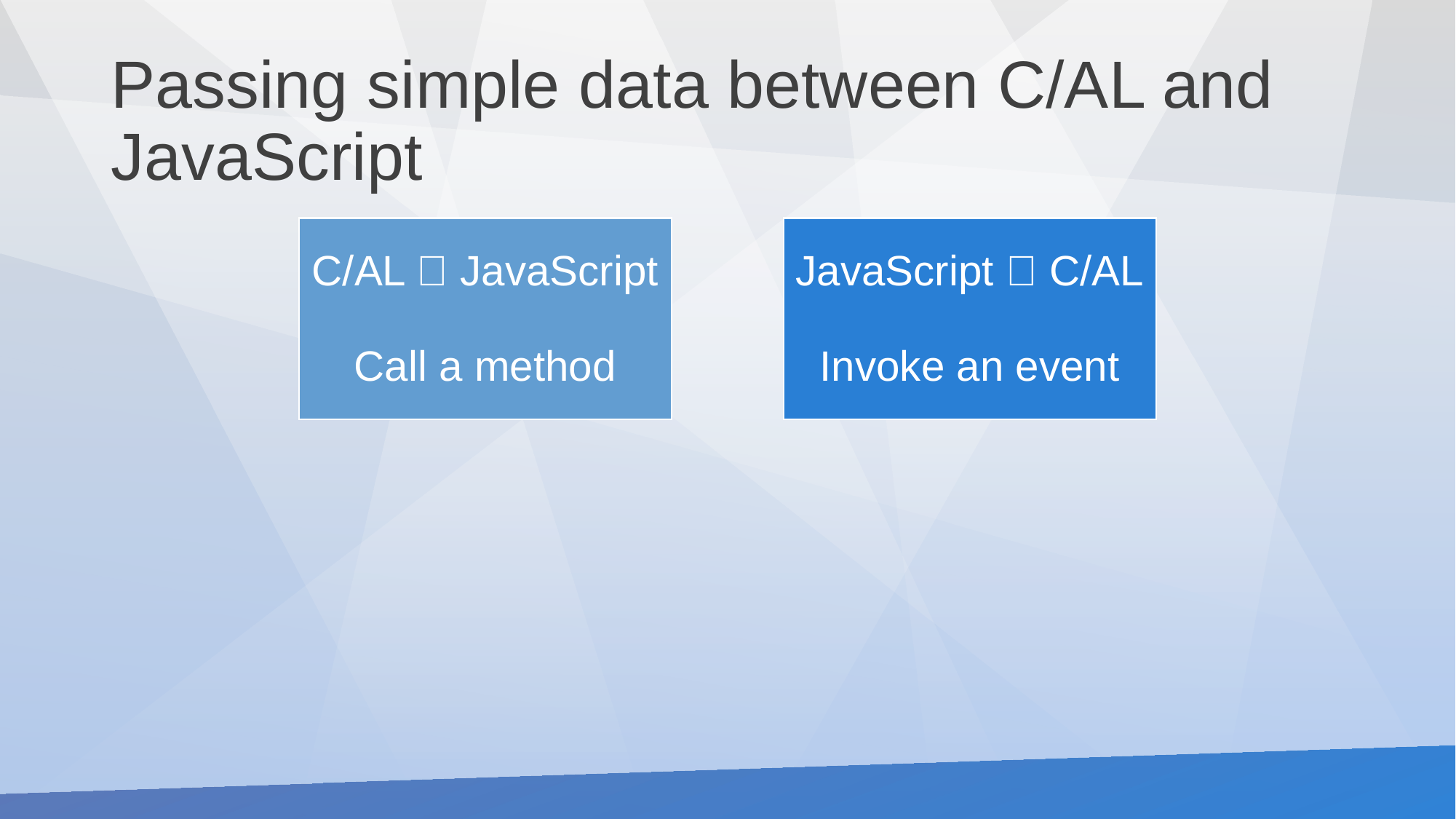

# Passing simple data between C/AL and JavaScript